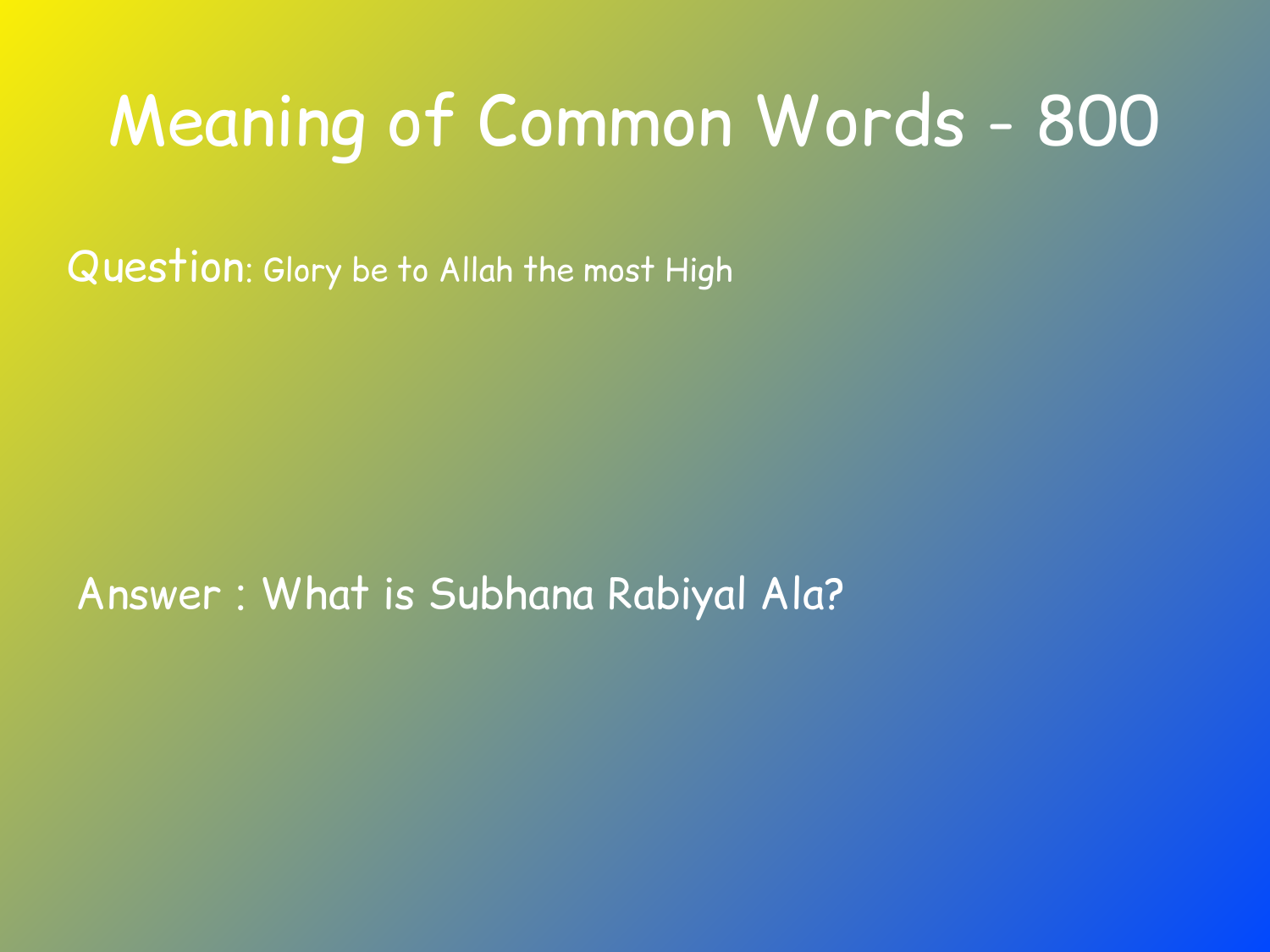

# Meaning of Common Words - 800
Question: Glory be to Allah the most High

Answer : What is Subhana Rabiyal Ala?